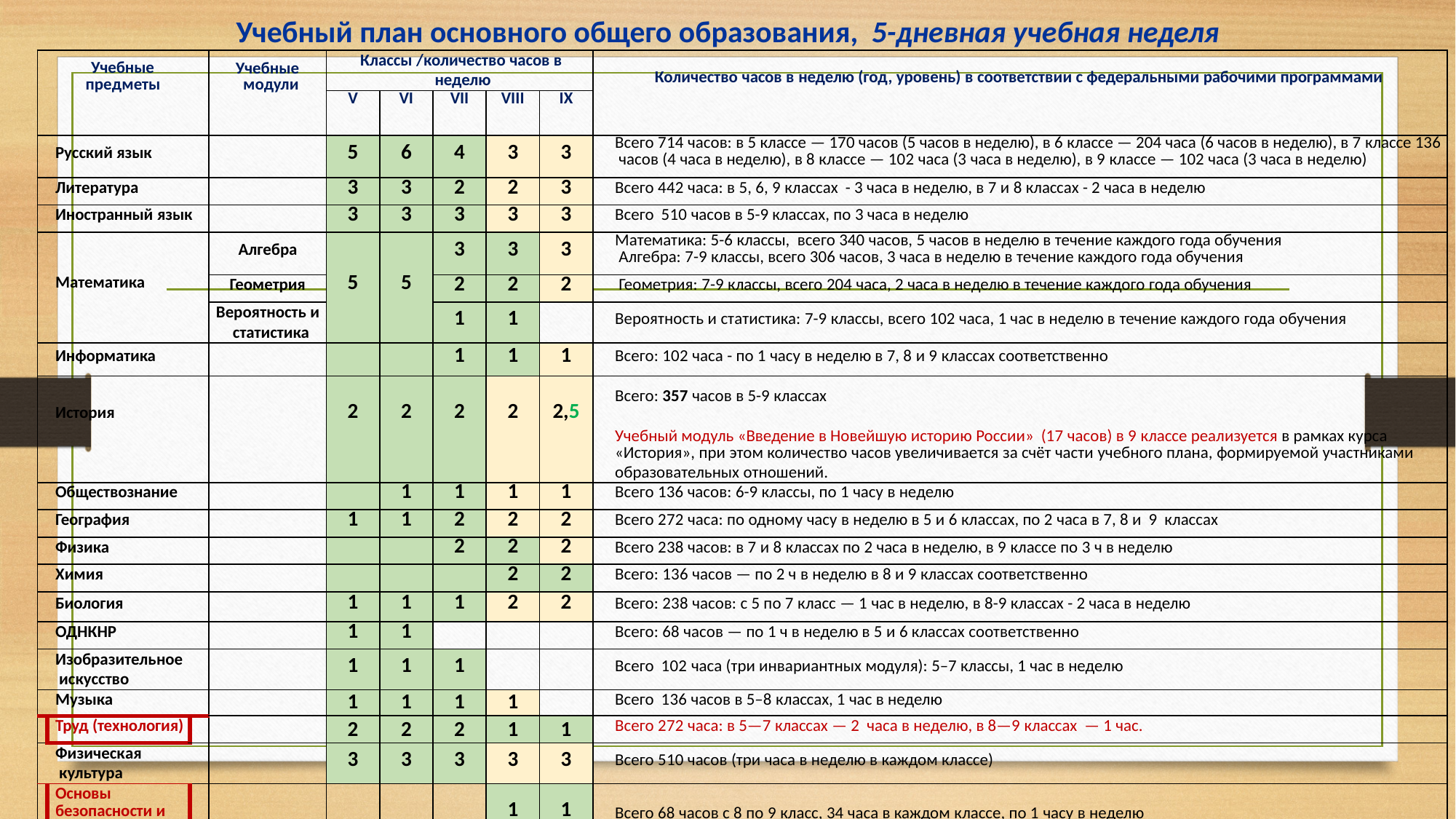

# Учебный план основного общего образования, 5-дневная учебная неделя
| Учебные предметы |  |  | Учебные модули | Классы /количество часов в неделю |  |  |  |  | Количество часов в неделю (год, уровень) в соответствии с федеральными рабочими программами |
| --- | --- | --- | --- | --- | --- | --- | --- | --- | --- |
|  |  |  |  | V | VI | VII | VIII | IX |  |
| Русский язык |  |  |  | 5 | 6 | 4 | 3 | 3 | Всего 714 часов: в 5 классе — 170 часов (5 часов в неделю), в 6 классе — 204 часа (6 часов в неделю), в 7 классе 136 часов (4 часа в неделю), в 8 классе — 102 часа (3 часа в неделю), в 9 классе — 102 часа (3 часа в неделю) |
| Литература |  |  |  | 3 | 3 | 2 | 2 | 3 | Всего 442 часа: в 5, 6, 9 классах - 3 часа в неделю, в 7 и 8 классах - 2 часа в неделю |
| Иностранный язык |  |  |  | 3 | 3 | 3 | 3 | 3 | Всего 510 часов в 5-9 классах, по 3 часа в неделю |
| Математика |  |  | Алгебра | 5 | 5 | 3 | 3 | 3 | Математика: 5-6 классы, всего 340 часов, 5 часов в неделю в течение каждого года обучения Алгебра: 7-9 классы, всего 306 часов, 3 часа в неделю в течение каждого года обучения |
|  |  |  | Геометрия |  |  | 2 | 2 | 2 | Геометрия: 7-9 классы, всего 204 часа, 2 часа в неделю в течение каждого года обучения |
|  |  |  | Вероятность и статистика |  |  | 1 | 1 |  | Вероятность и статистика: 7-9 классы, всего 102 часа, 1 час в неделю в течение каждого года обучения |
| Информатика |  |  |  |  |  | 1 | 1 | 1 | Всего: 102 часа - по 1 часу в неделю в 7, 8 и 9 классах соответственно |
| История |  |  |  | 2 | 2 | 2 | 2 | 2,5 | Всего: 357 часов в 5-9 классах ! Учебный модуль «Введение в Новейшую историю России» (17 часов) в 9 классе реализуется в рамках курса «История», при этом количество часов увеличивается за счёт части учебного плана, формируемой участниками образовательных отношений. |
| Обществознание |  |  |  |  | 1 | 1 | 1 | 1 | Всего 136 часов: 6-9 классы, по 1 часу в неделю |
| География |  |  |  | 1 | 1 | 2 | 2 | 2 | Всего 272 часа: по одному часу в неделю в 5 и 6 классах, по 2 часа в 7, 8 и 9 классах |
| Физика |  |  |  |  |  | 2 | 2 | 2 | Всего 238 часов: в 7 и 8 классах по 2 часа в неделю, в 9 классе по 3 ч в неделю |
| Химия |  |  |  |  |  |  | 2 | 2 | Всего: 136 часов — по 2 ч в неделю в 8 и 9 классах соответственно |
| Биология |  |  |  | 1 | 1 | 1 | 2 | 2 | Всего: 238 часов: с 5 по 7 класс — 1 час в неделю, в 8-9 классах - 2 часа в неделю |
| ОДНКНР |  |  |  | 1 | 1 |  |  |  | Всего: 68 часов — по 1 ч в неделю в 5 и 6 классах соответственно |
| Изобразительное искусство |  |  |  | 1 | 1 | 1 |  |  | Всего 102 часа (три инвариантных модуля): 5–7 классы, 1 час в неделю |
| Музыка |  |  |  | 1 | 1 | 1 | 1 |  | Всего 136 часов в 5–8 классах, 1 час в неделю |
|  | Труд (технология) |  |  | 2 | 2 | 2 | 1 | 1 | Всего 272 часа: в 5—7 классах — 2 часа в неделю, в 8—9 классах — 1 час. |
| Физическая культура |  |  |  | 3 | 3 | 3 | 3 | 3 | Всего 510 часов (три часа в неделю в каждом классе) |
|  | Основы безопасности и защиты Родины |  |  |  |  |  | 1 | 1 | Всего 68 часов с 8 по 9 класс, 34 часа в каждом классе, по 1 часу в неделю ! УЧЕБНЫЕ СБОРЫ: 8 класс, 17 часов, 3 дня |